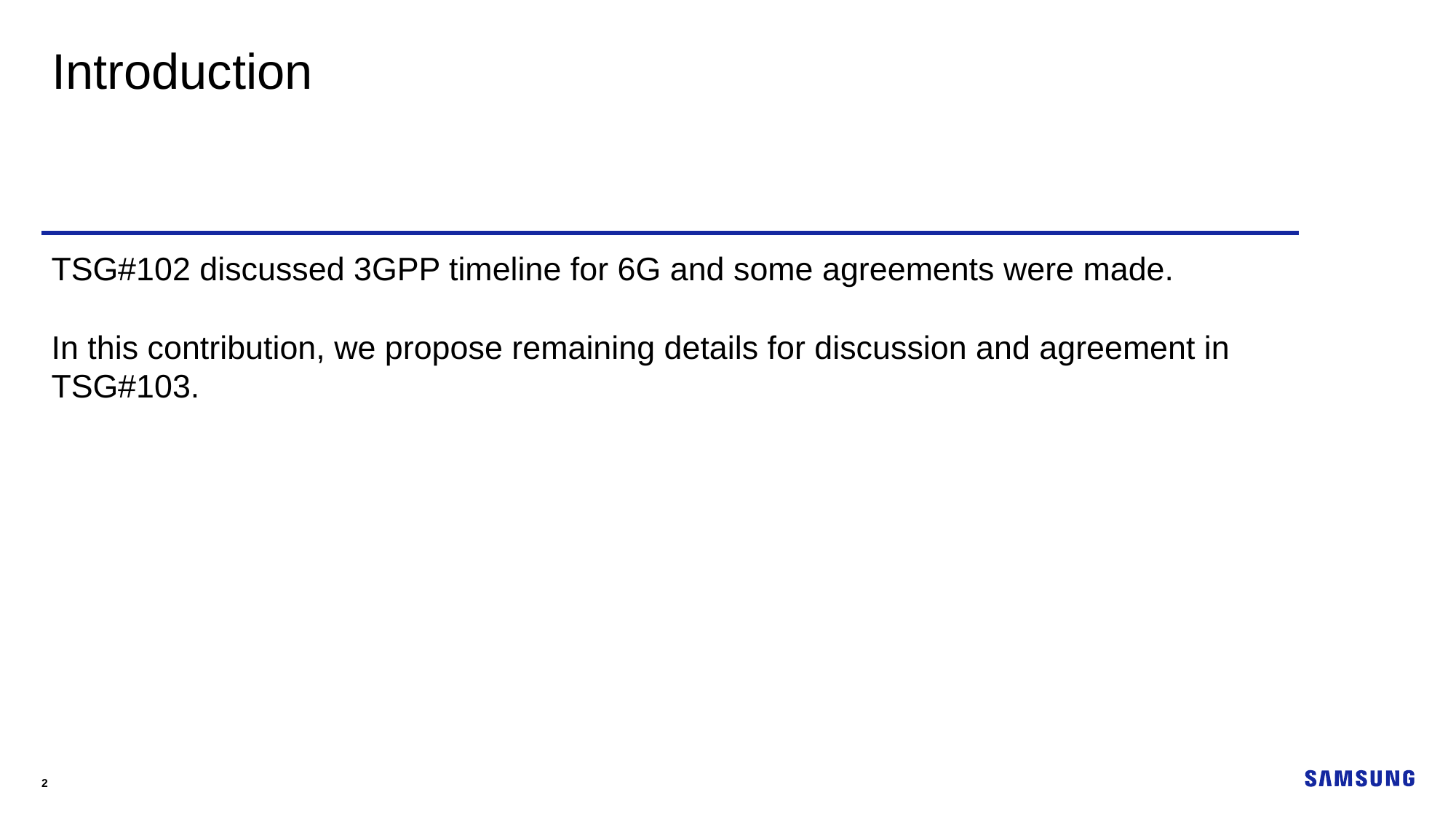

Introduction
TSG#102 discussed 3GPP timeline for 6G and some agreements were made.

In this contribution, we propose remaining details for discussion and agreement in TSG#103.